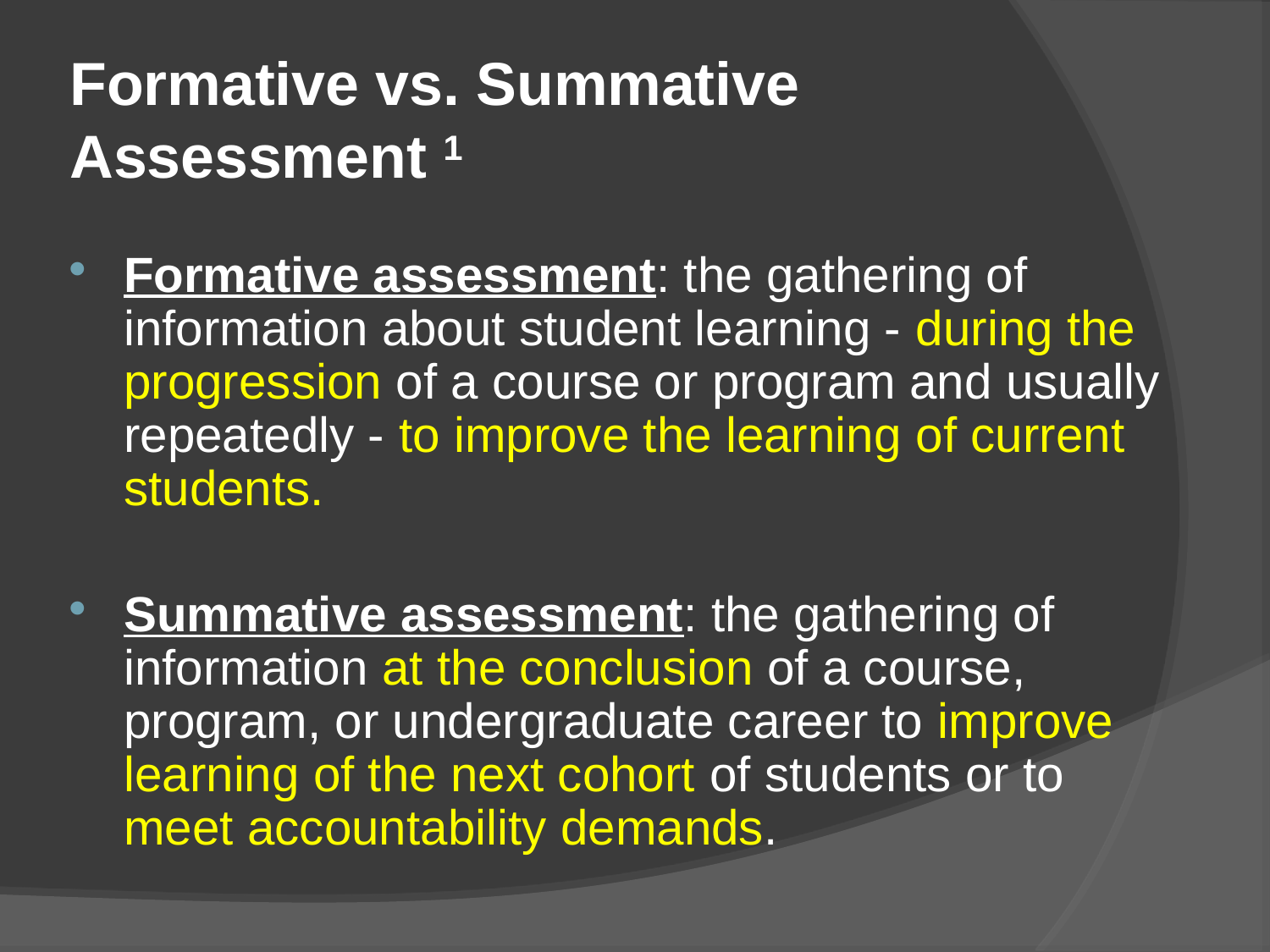

# Formative vs. Summative Assessment 1
Formative assessment: the gathering of information about student learning - during the progression of a course or program and usually repeatedly - to improve the learning of current students.

Summative assessment: the gathering of information at the conclusion of a course, program, or undergraduate career to improve learning of the next cohort of students or to meet accountability demands.